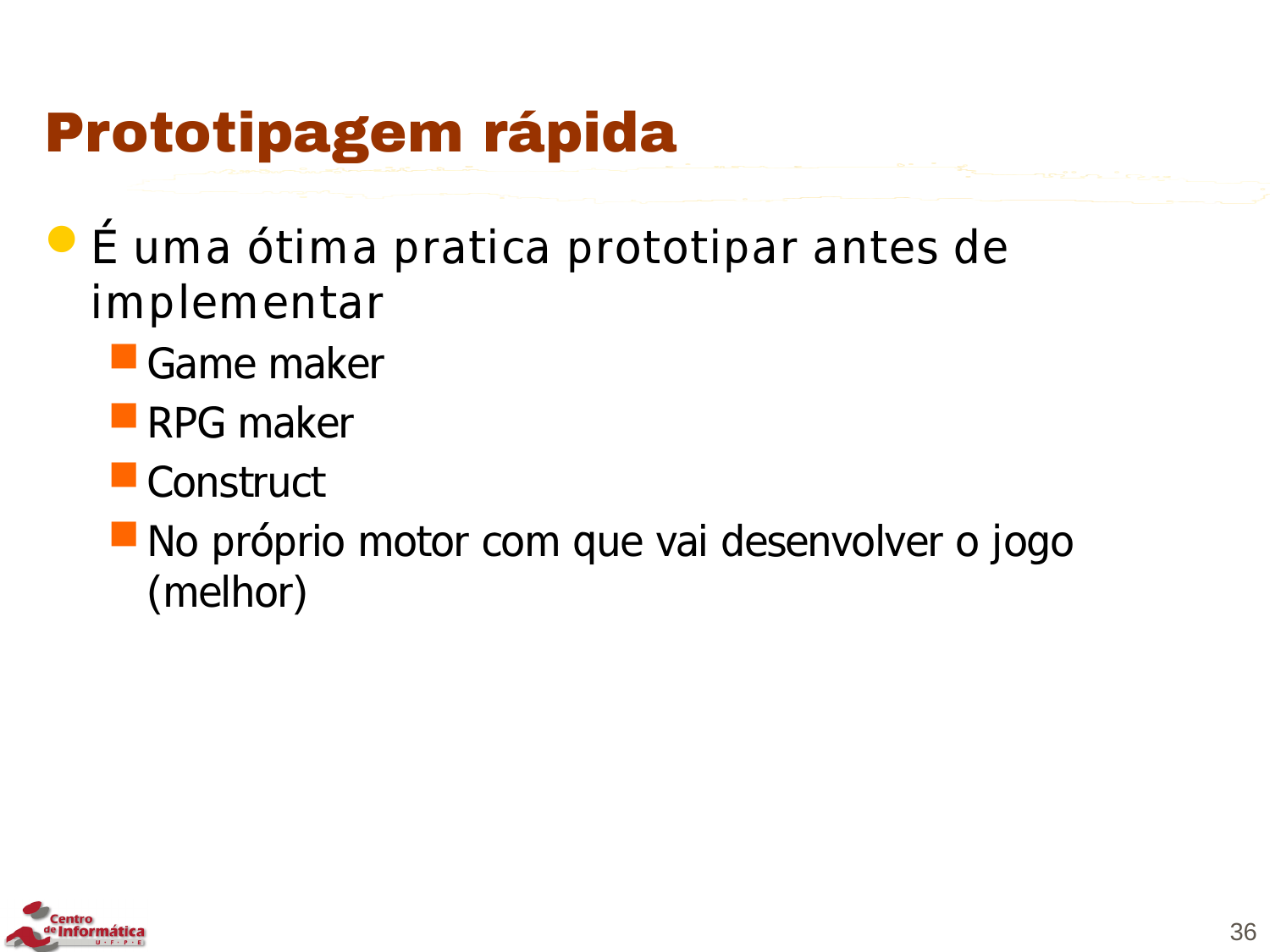

# Prototipagem rápida
É uma ótima pratica prototipar antes de implementar
Game maker
RPG maker
Construct
No próprio motor com que vai desenvolver o jogo (melhor)
36